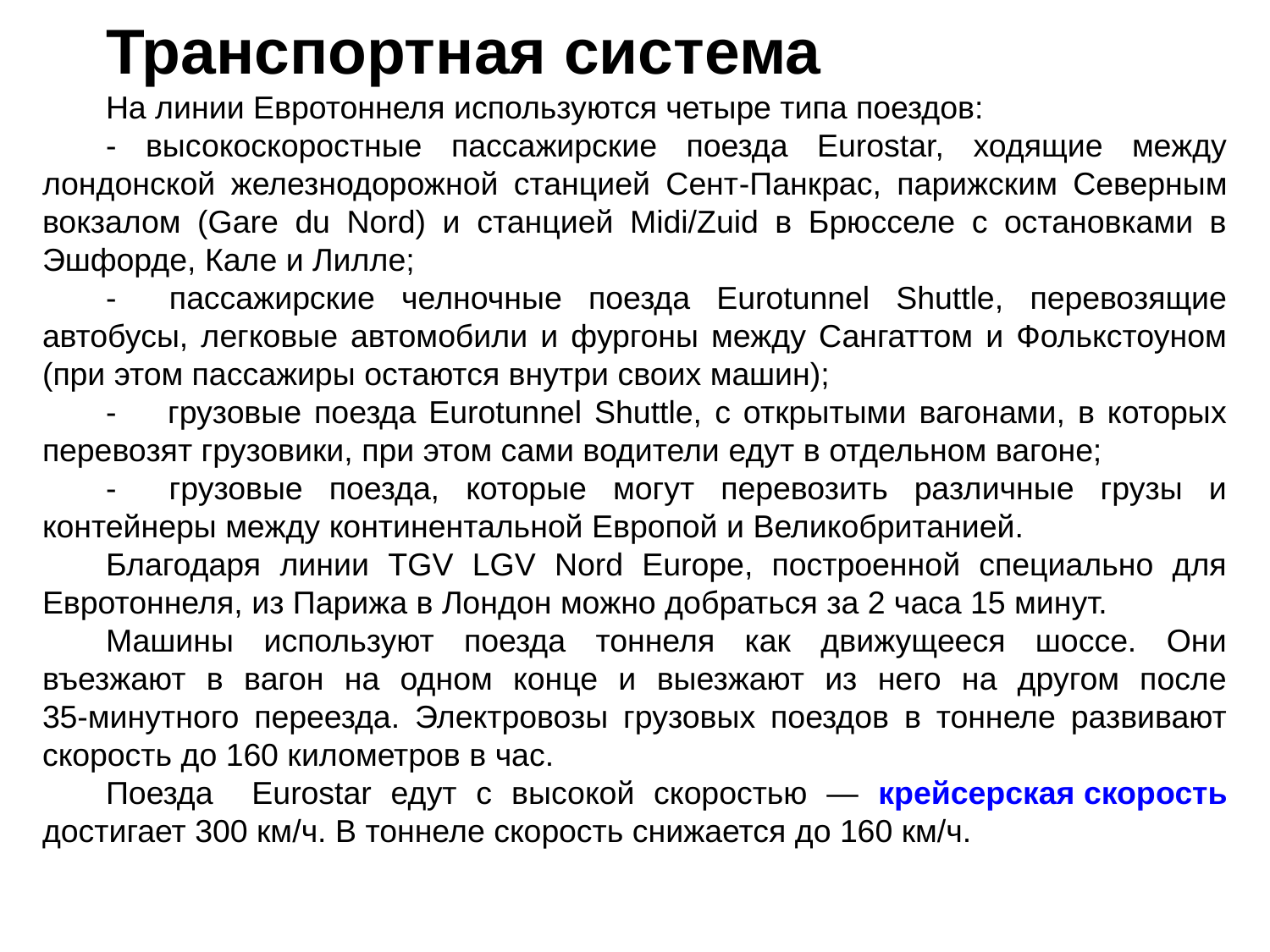

Транспортная система
На линии Евротоннеля используются четыре типа поездов:
- высокоскоростные пассажирские поезда Eurostar, ходящие между лондонской железнодорожной станцией Сент‑Панкрас, парижским Северным вокзалом (Gare du Nord) и станцией Midi/Zuid в Брюсселе с остановками в Эшфорде, Кале и Лилле;
-  пассажирские челночные поезда Eurotunnel Shuttle, перевозящие автобусы, легковые автомобили и фургоны между Сангаттом и Фолькстоуном (при этом пассажиры остаются внутри своих машин);
-    грузовые поезда Eurotunnel Shuttle, с открытыми вагонами, в которых перевозят грузовики, при этом сами водители едут в отдельном вагоне;
-  грузовые поезда, которые могут перевозить различные грузы и контейнеры между континентальной Европой и Великобританией.
Благодаря линии TGV LGV Nord Europe, построенной специально для Евротоннеля, из Парижа в Лондон можно добраться за 2 часа 15 минут.
Машины используют поезда тоннеля как движущееся шоссе. Они въезжают в вагон на одном конце и выезжают из него на другом после 35‑минутного переезда. Электровозы грузовых поездов в тоннеле развивают скорость до 160 километров в час.
Поезда  Eurostar едут с высокой скоростью — крейсерская скорость достигает 300 км/ч. В тоннеле скорость снижается до 160 км/ч.